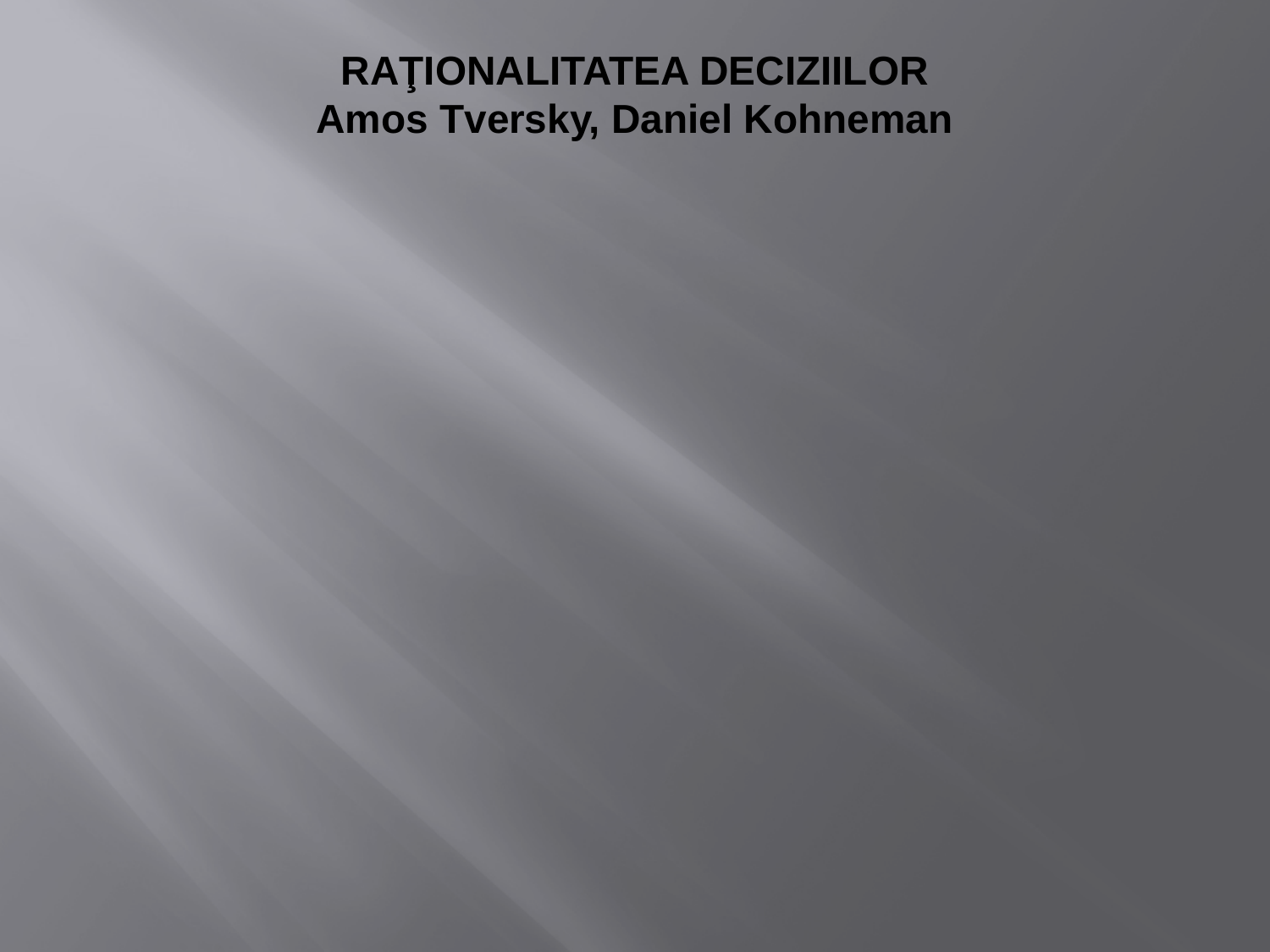

# RAŢIONALITATEA DECIZIILOR Amos Tversky, Daniel Kohneman